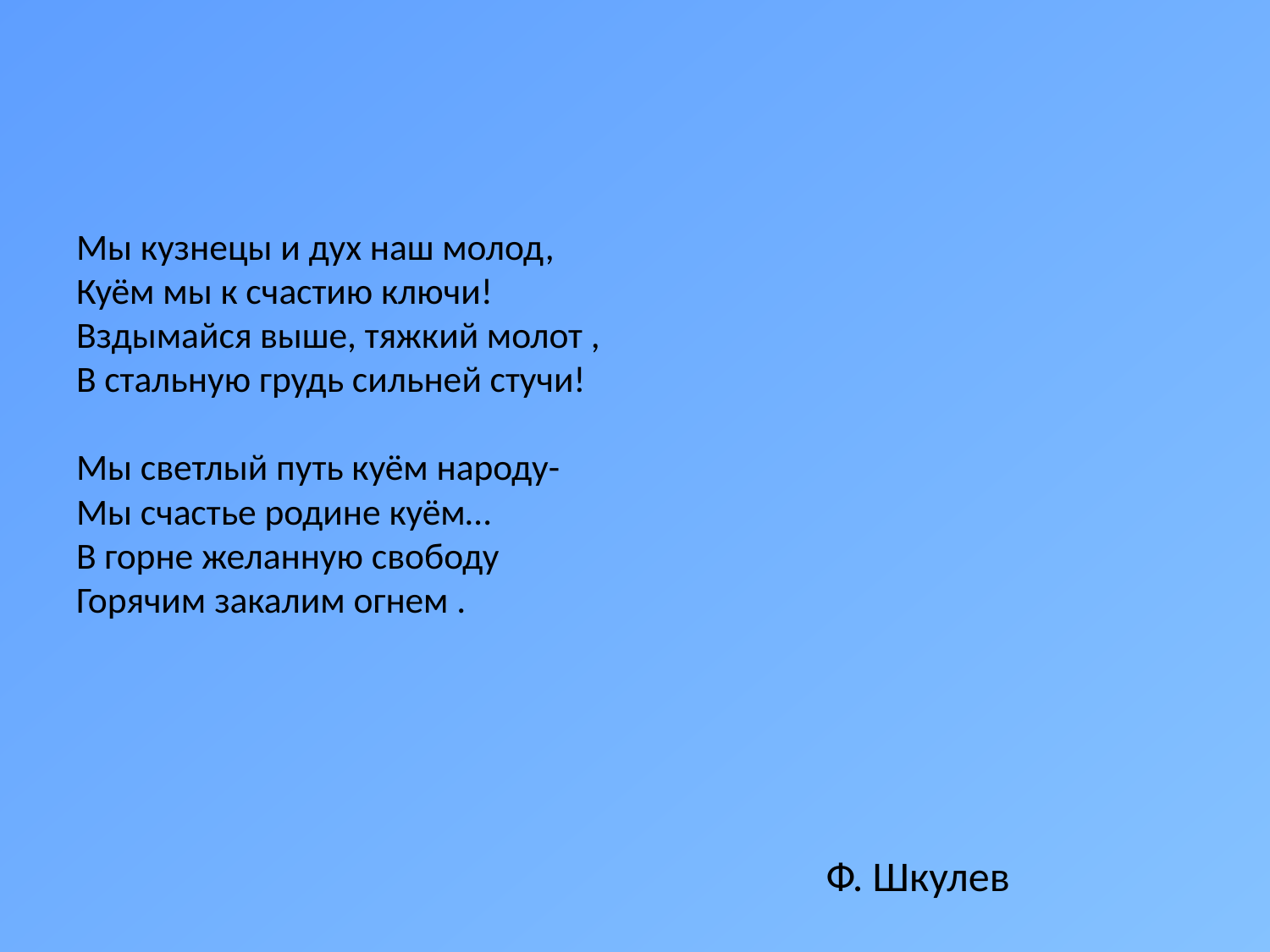

# Мы кузнецы и дух наш молод, Куём мы к счастию ключи! Вздымайся выше, тяжкий молот , В стальную грудь сильней стучи! Мы светлый путь куём народу- Мы счастье родине куём… В горне желанную свободу Горячим закалим огнем .
Ф. Шкулев